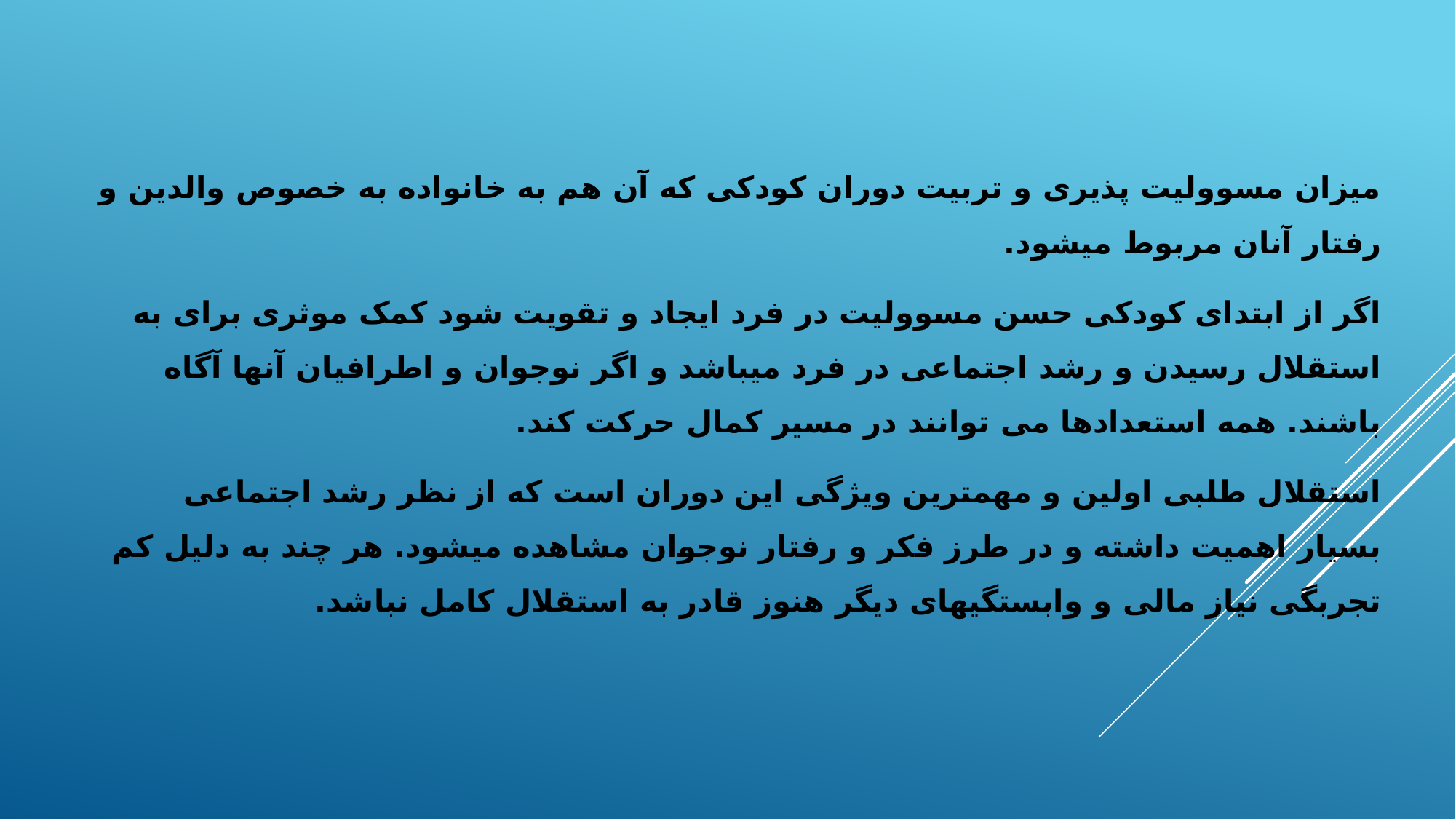

میزان مسوولیت پذیری و تربیت دوران کودکی که آن هم به خانواده به خصوص والدین و رفتار آنان مربوط میشود.
اگر از ابتدای کودکی حسن مسوولیت در فرد ایجاد و تقویت شود کمک موثری برای به استقلال رسیدن و رشد اجتماعی در فرد میباشد و اگر نوجوان و اطرافیان آنها آگاه باشند. همه استعدادها می توانند در مسیر کمال حرکت کند.
استقلال طلبی اولین و مهمترین ویژگی این دوران است که از نظر رشد اجتماعی بسیار اهمیت داشته و در طرز فکر و رفتار نوجوان مشاهده میشود. هر چند به دلیل کم تجربگی نیاز مالی و وابستگیهای دیگر هنوز قادر به استقلال کامل نباشد.